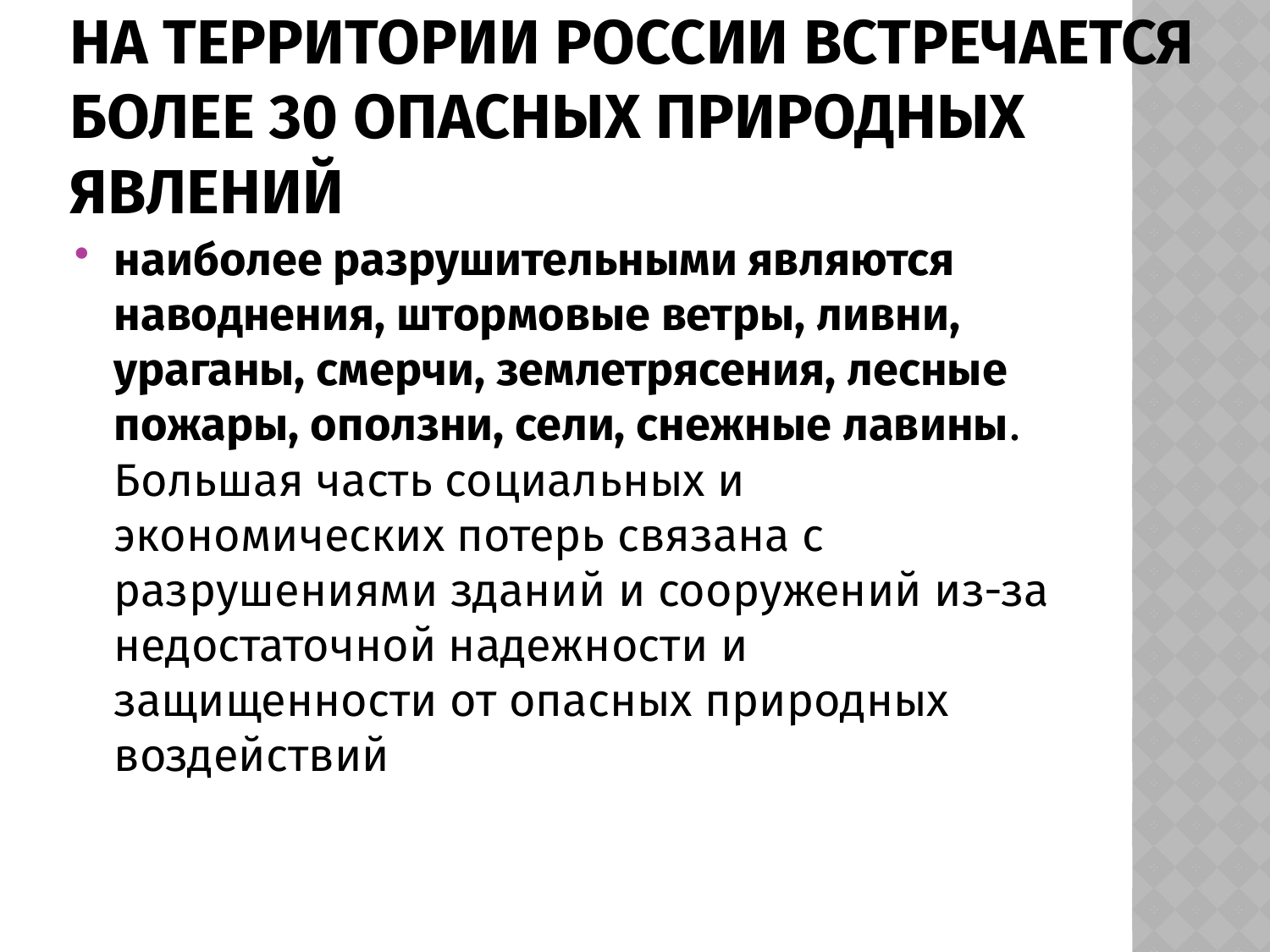

# На территории России встречается более 30 опасных природных явлений
наиболее разрушительными являются наводнения, штормовые ветры, ливни, ураганы, смерчи, землетрясения, лесные пожары, оползни, сели, снежные лавины. Большая часть социальных и экономических потерь связана с разрушениями зданий и сооружений из-за недостаточной надежности и защищенности от опасных природных воздействий